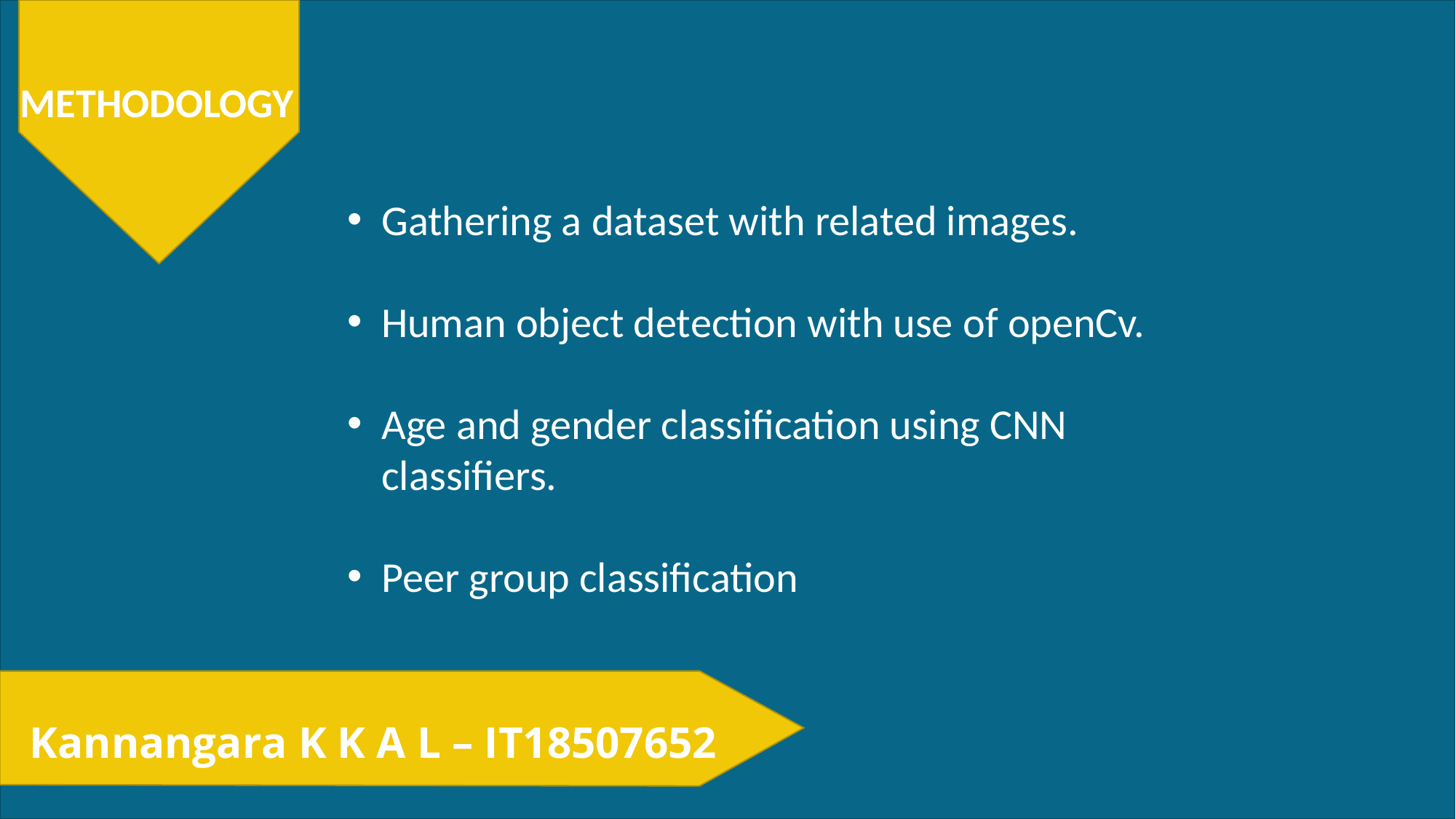

METHODOLOGY
Gathering a dataset with related images.

Human object detection with use of openCv.

Age and gender classification using CNN classifiers.

Peer group classification

Kannangara K K A L – IT18507652